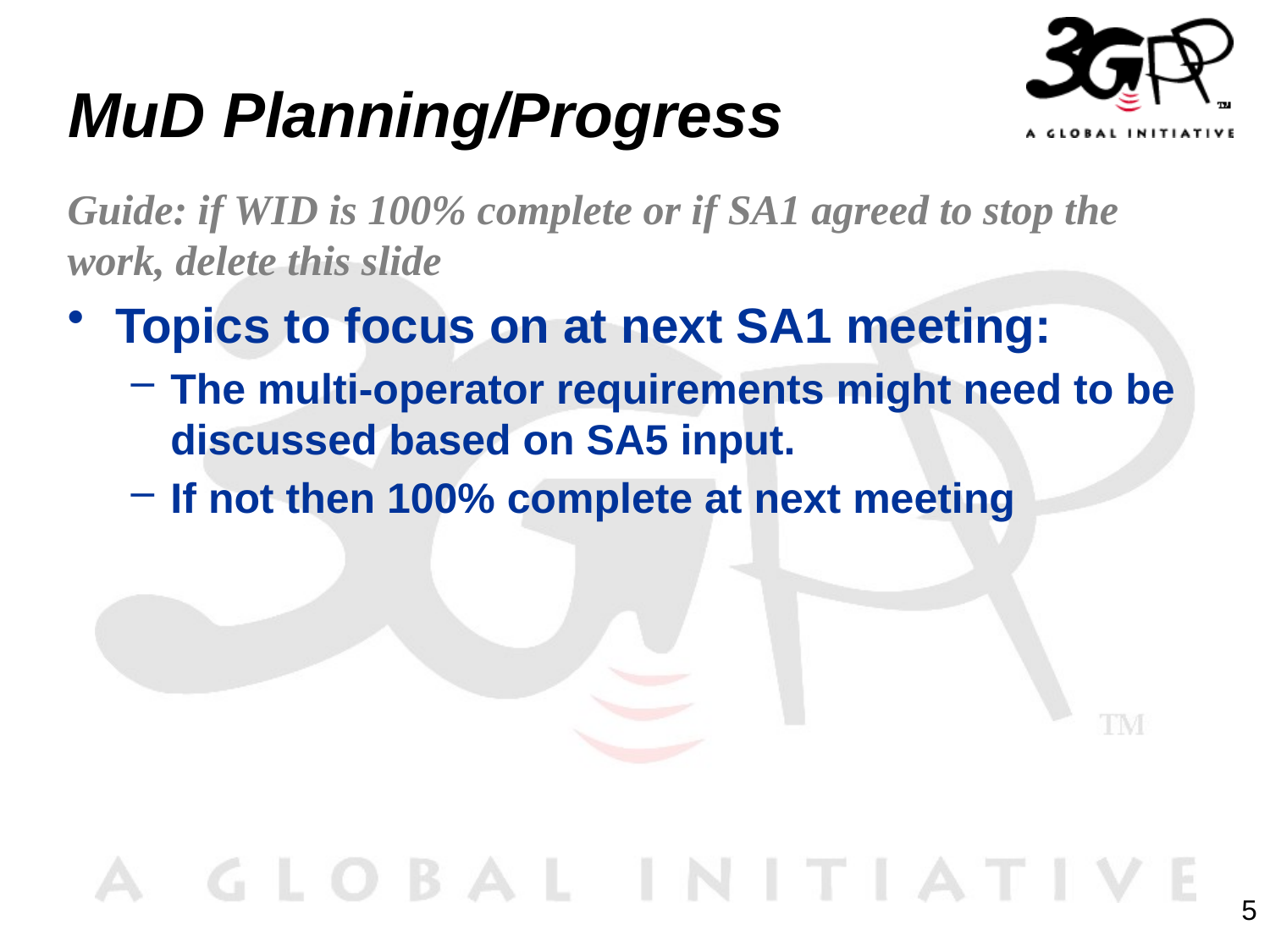

# MuD Planning/Progress
Guide: if WID is 100% complete or if SA1 agreed to stop the work, delete this slide
Topics to focus on at next SA1 meeting:
The multi-operator requirements might need to be discussed based on SA5 input.
If not then 100% complete at next meeting

5